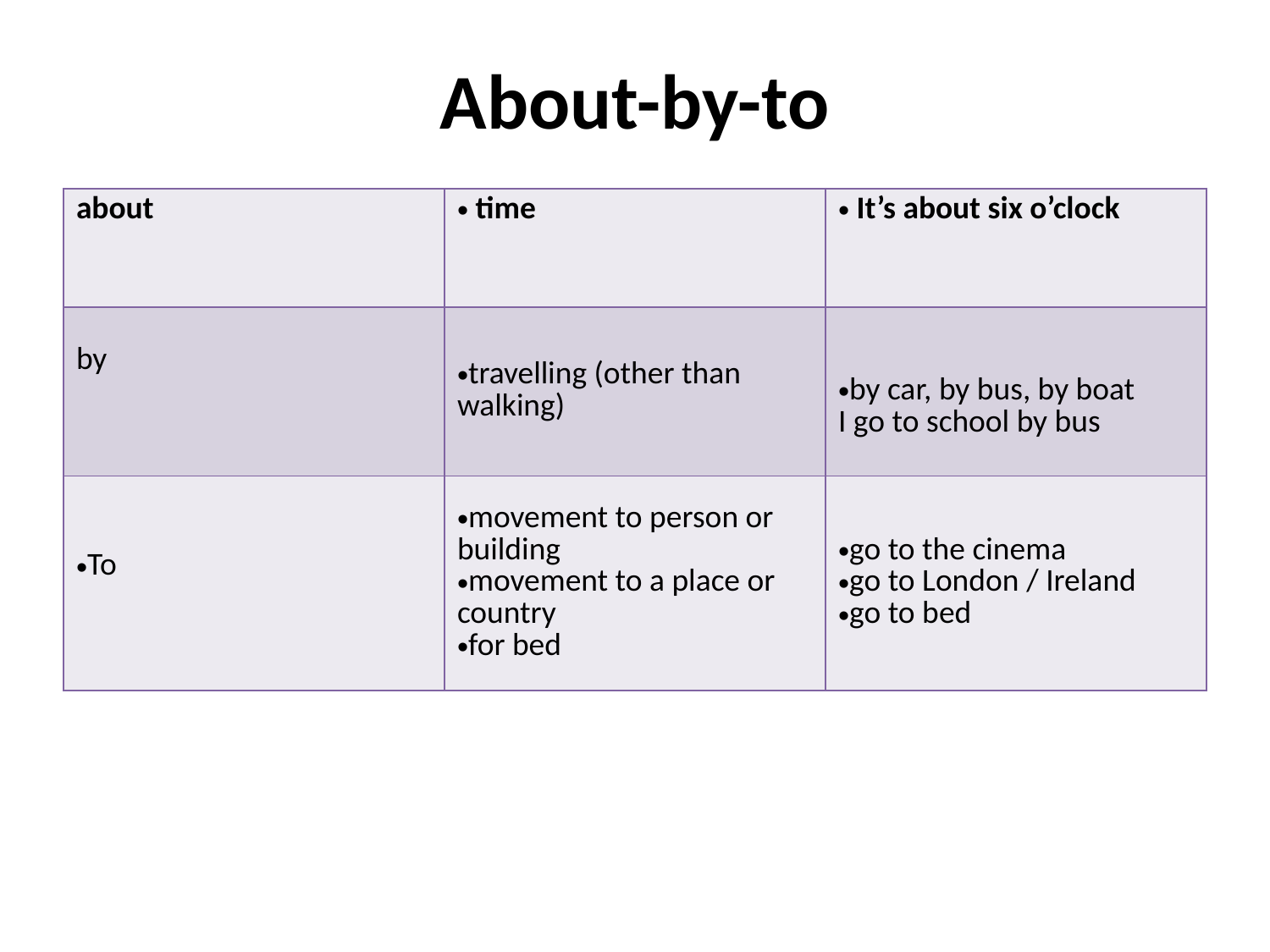

# About-by-to
| about | time | It’s about six o’clock |
| --- | --- | --- |
| by | travelling (other than walking) | by car, by bus, by boat I go to school by bus |
| To | movement to person or building movement to a place or country for bed | go to the cinema go to London / Ireland go to bed |